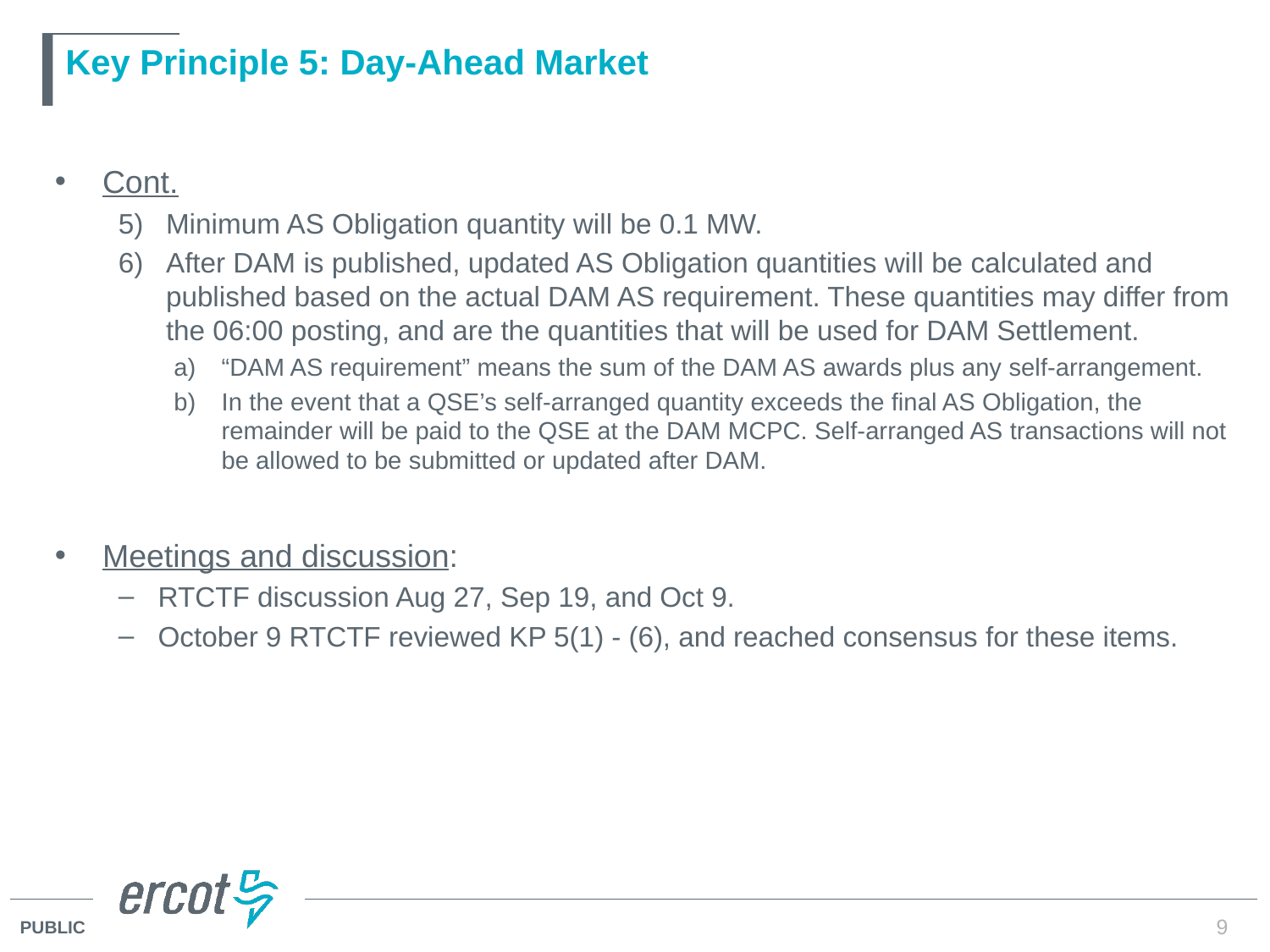

# Key Principle 5: Day-Ahead Market

Cont.
Minimum AS Obligation quantity will be 0.1 MW.
After DAM is published, updated AS Obligation quantities will be calculated and published based on the actual DAM AS requirement. These quantities may differ from the 06:00 posting, and are the quantities that will be used for DAM Settlement.
“DAM AS requirement” means the sum of the DAM AS awards plus any self-arrangement.
In the event that a QSE’s self-arranged quantity exceeds the final AS Obligation, the remainder will be paid to the QSE at the DAM MCPC. Self-arranged AS transactions will not be allowed to be submitted or updated after DAM.

Meetings and discussion:
RTCTF discussion Aug 27, Sep 19, and Oct 9.
October 9 RTCTF reviewed KP 5(1) - (6), and reached consensus for these items.

9